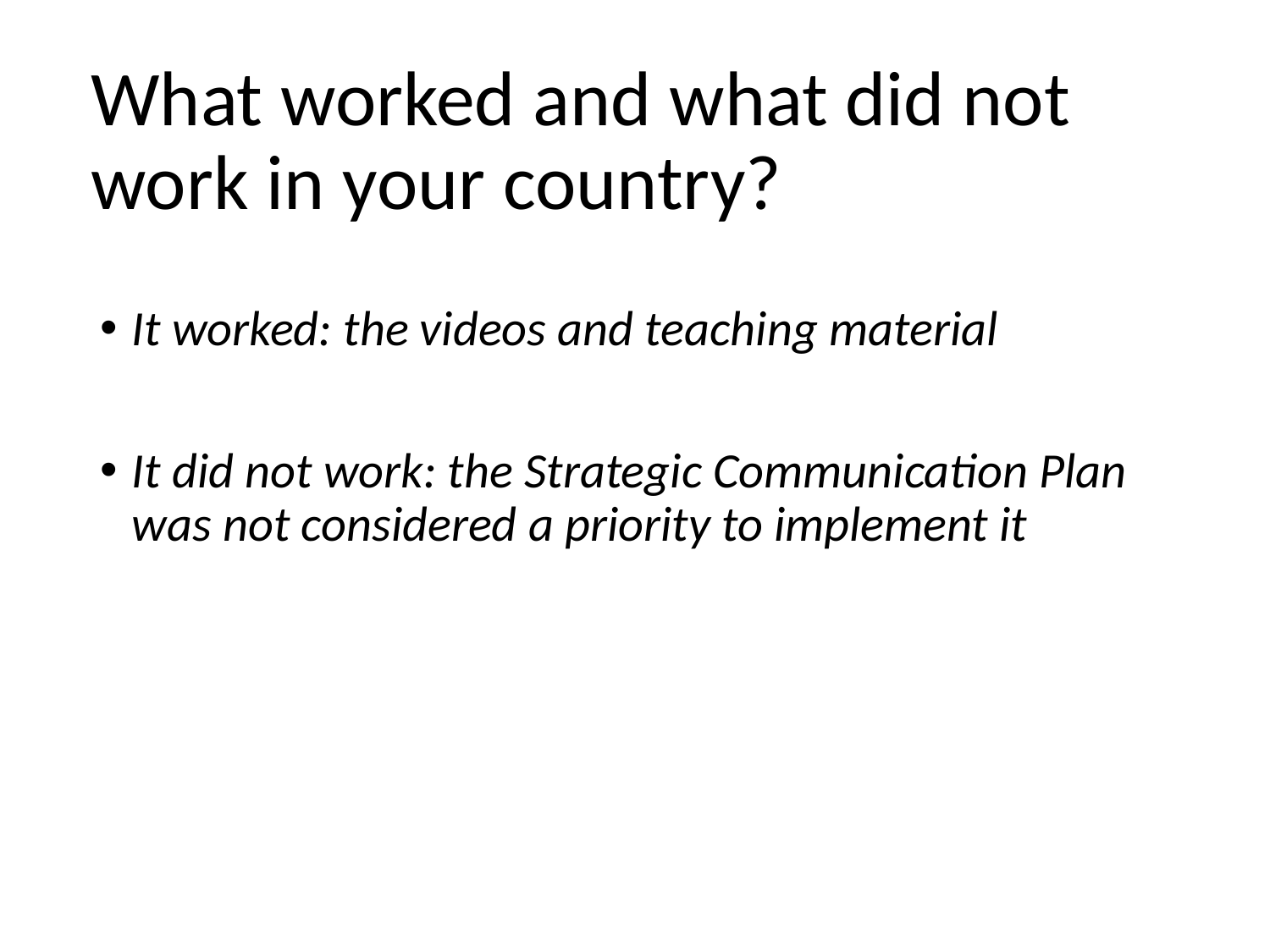

# What worked and what did not work in your country?
It worked: the videos and teaching material

It did not work: the Strategic Communication Plan was not considered a priority to implement it